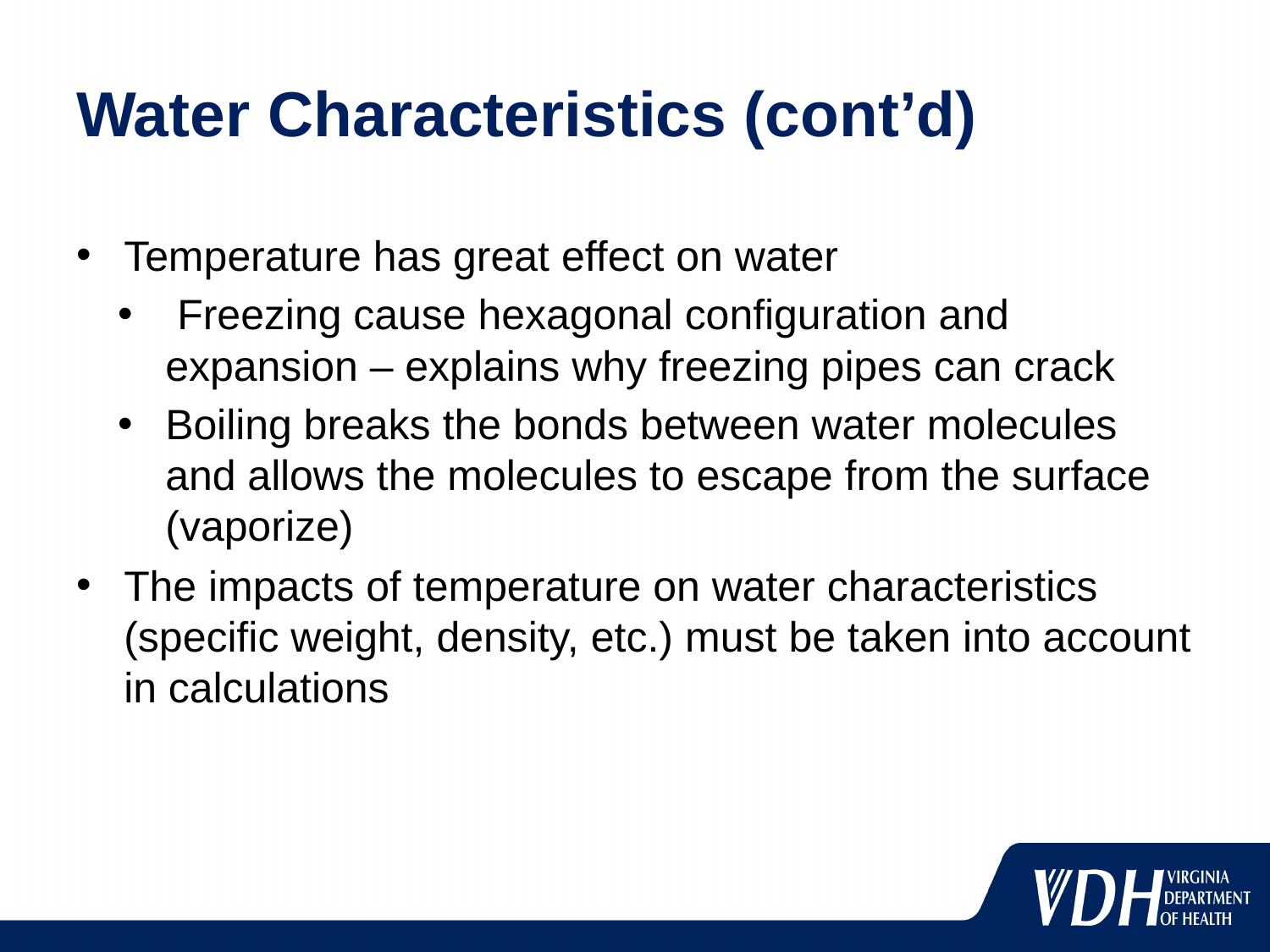

# Water Characteristics (cont’d)
Temperature has great effect on water
 Freezing cause hexagonal configuration and expansion – explains why freezing pipes can crack
Boiling breaks the bonds between water molecules and allows the molecules to escape from the surface (vaporize)
The impacts of temperature on water characteristics (specific weight, density, etc.) must be taken into account in calculations